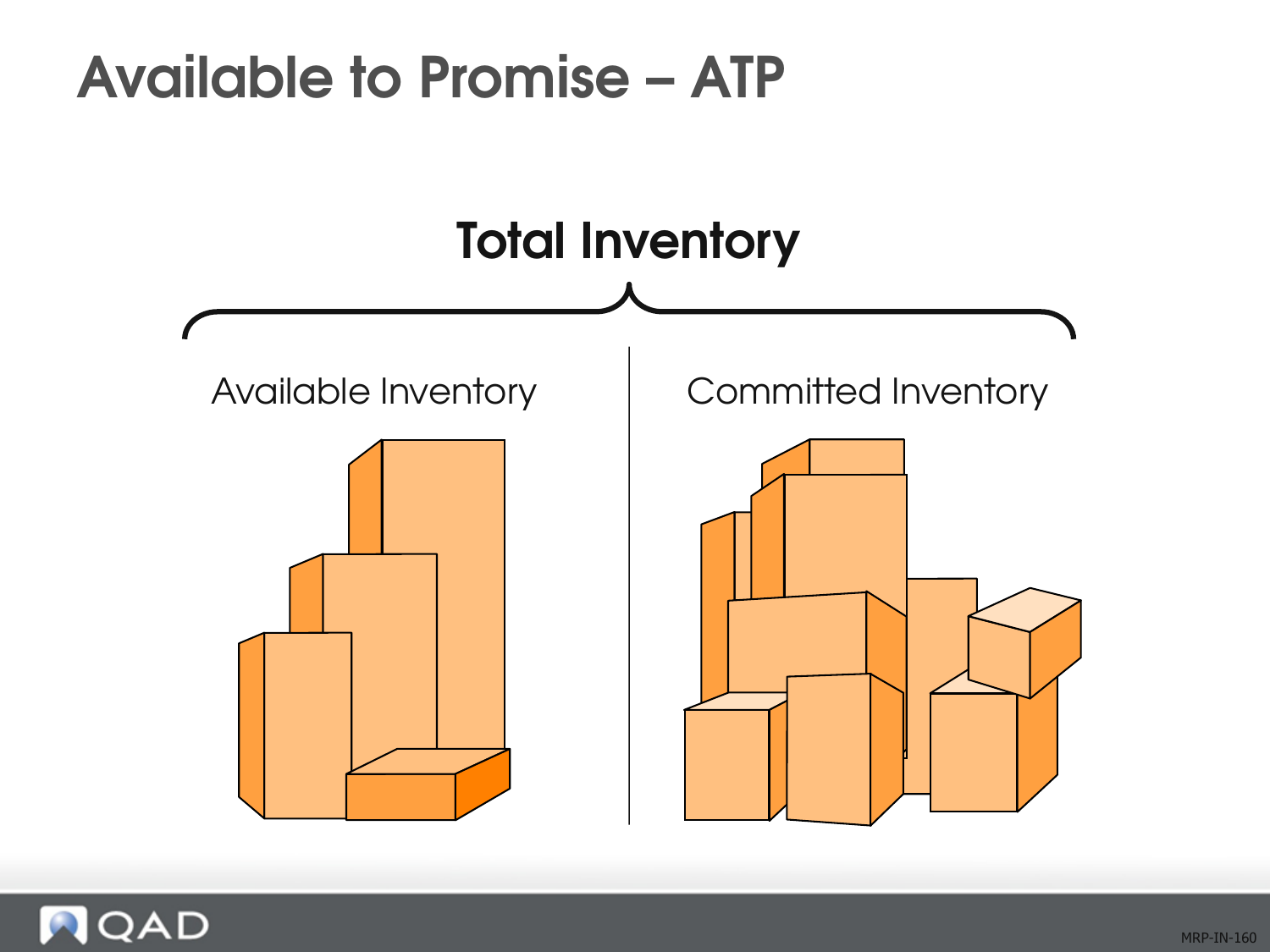

# Available to Promise – ATP
Total Inventory

Available Inventory
Committed Inventory

MRP-IN-160